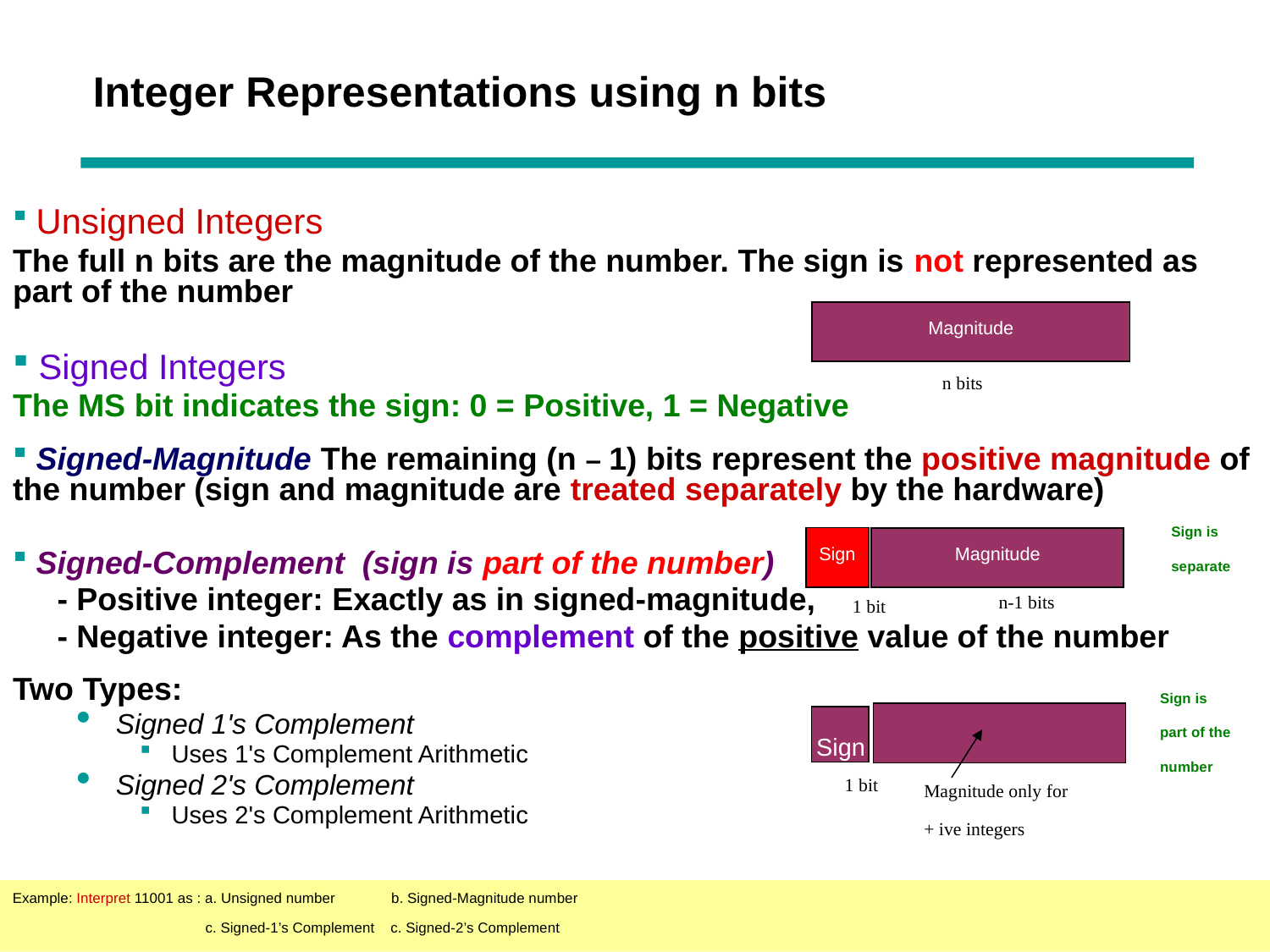

# Integer Representations using n bits
 Unsigned Integers
The full n bits are the magnitude of the number. The sign is not represented as part of the number

 Signed Integers
The MS bit indicates the sign: 0 = Positive, 1 = Negative

 Signed-Magnitude The remaining (n – 1) bits represent the positive magnitude of the number (sign and magnitude are treated separately by the hardware)

 Signed-Complement  (sign is part of the number)
     - Positive integer: Exactly as in signed-magnitude,
     - Negative integer: As the complement of the positive value of the number

Two Types:
Signed 1's Complement
Uses 1's Complement Arithmetic
Signed 2's Complement
Uses 2's Complement Arithmetic
Magnitude
n bits
Sign is
separate
Sign
Magnitude
n-1 bits
1 bit
Sign is
part of the
number

Sign

1 bit
Magnitude only for
+ ive integers
Example: Interpret 11001 as : a. Unsigned number              b. Signed-Magnitude number
                                                c. Signed-1’s Complement    c. Signed-2’s Complement
Chapter 1            68